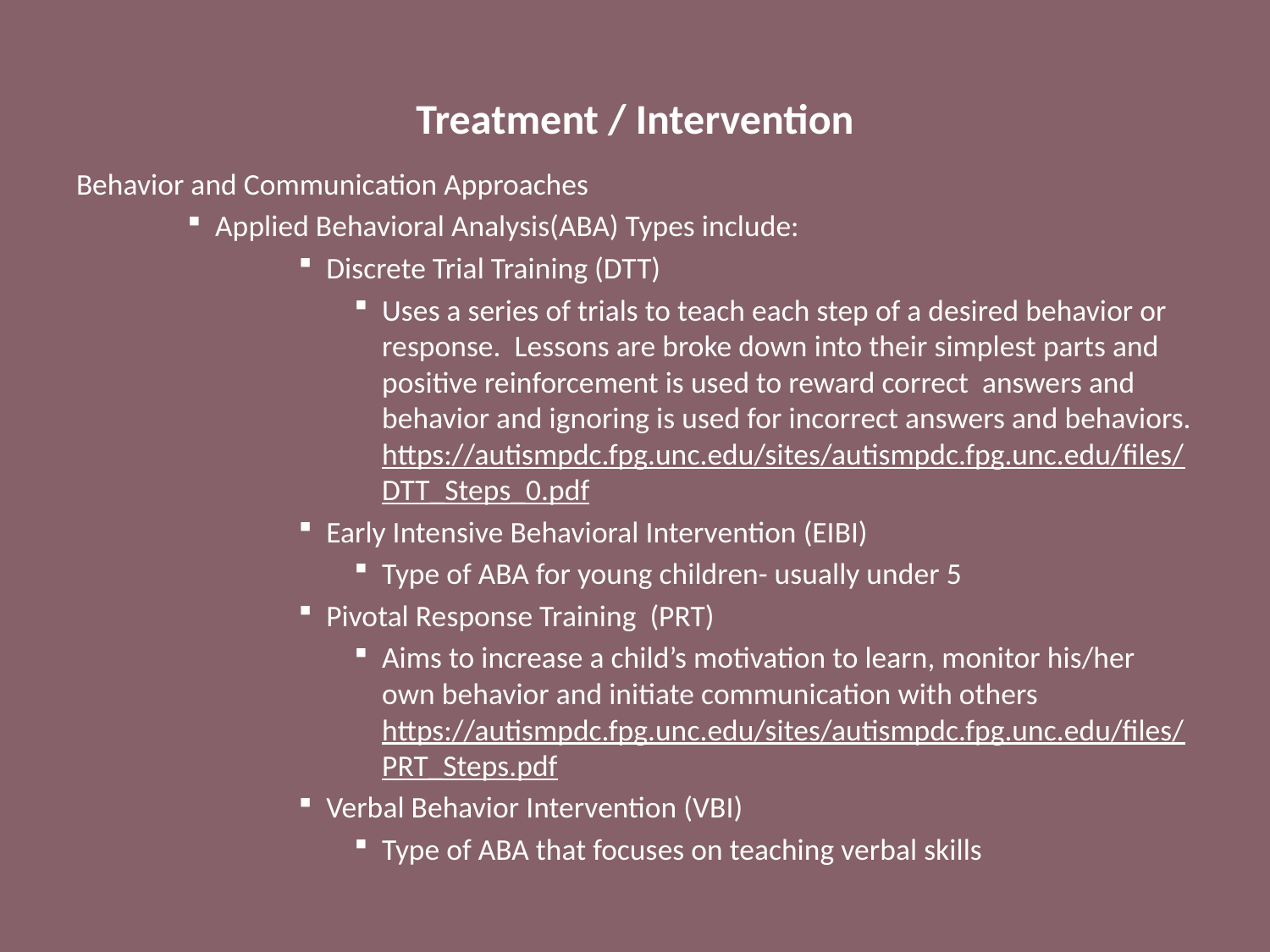

# Treatment / Intervention
Behavior and Communication Approaches
Applied Behavioral Analysis(ABA) Types include:
Discrete Trial Training (DTT)
Uses a series of trials to teach each step of a desired behavior or response.  Lessons are broke down into their simplest parts and positive reinforcement is used to reward correct  answers and behavior and ignoring is used for incorrect answers and behaviors. https://autismpdc.fpg.unc.edu/sites/autismpdc.fpg.unc.edu/files/DTT_Steps_0.pdf
Early Intensive Behavioral Intervention (EIBI)
Type of ABA for young children- usually under 5
Pivotal Response Training  (PRT)
Aims to increase a child’s motivation to learn, monitor his/her own behavior and initiate communication with others  https://autismpdc.fpg.unc.edu/sites/autismpdc.fpg.unc.edu/files/PRT_Steps.pdf
Verbal Behavior Intervention (VBI)
Type of ABA that focuses on teaching verbal skills